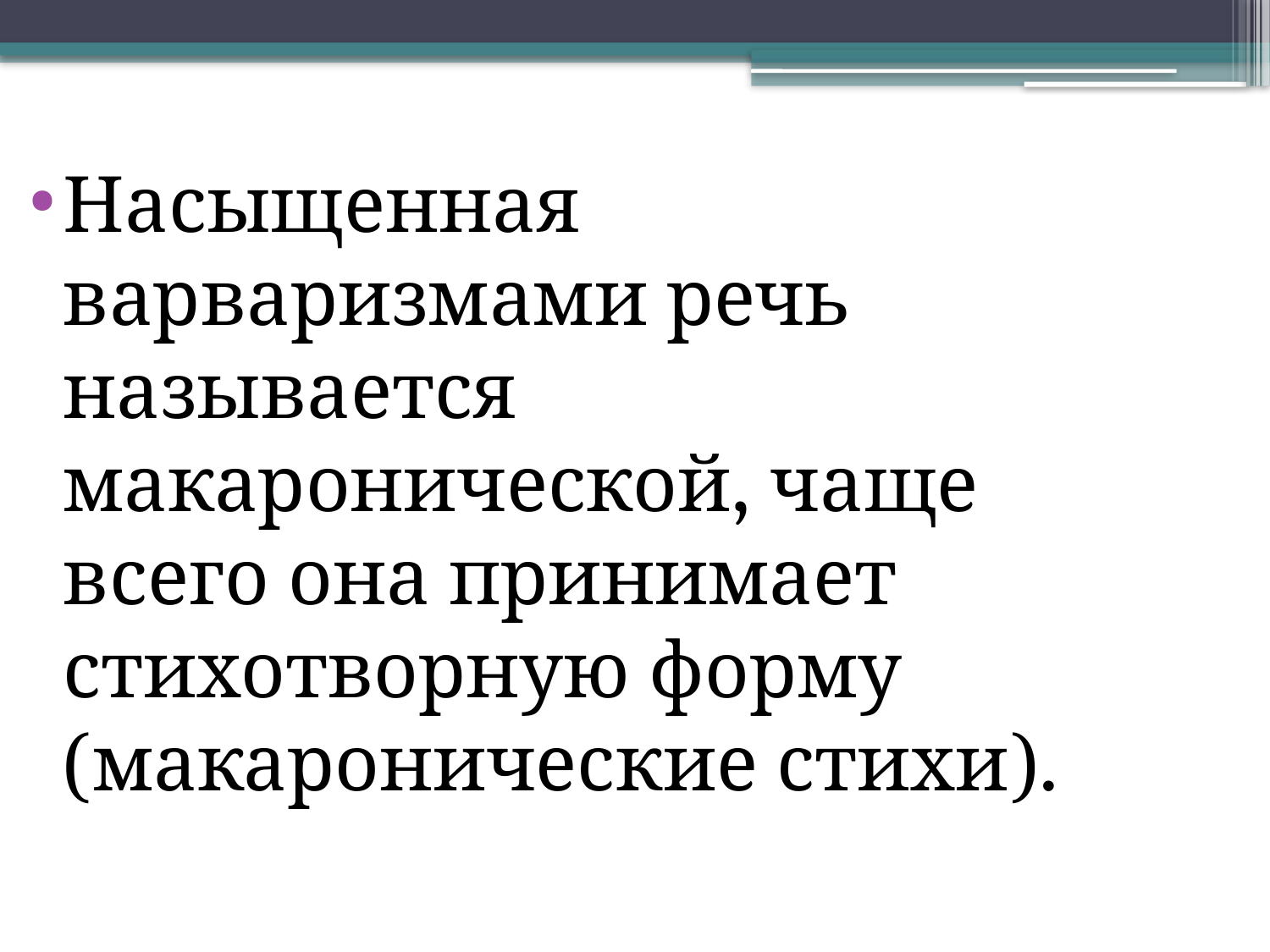

Насыщенная варваризмами речь называется макаронической, чаще всего она принимает стихотворную форму (макаронические стихи).